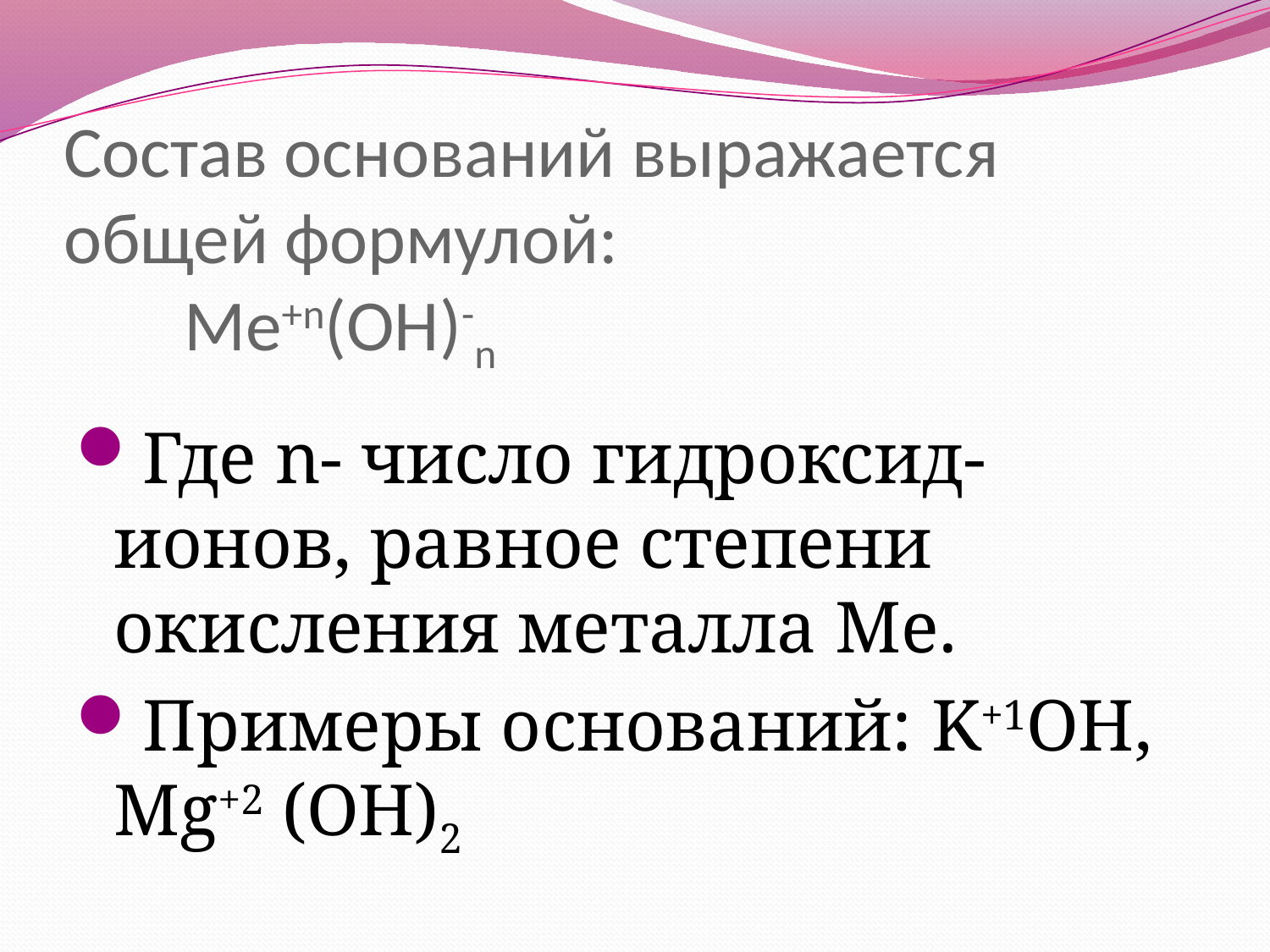

# Состав оснований выражается общей формулой: Me+n(OH)-n
Где n- число гидроксид- ионов, равное степени окисления металла Me.
Примеры оснований: K+1OH, Mg+2 (OH)2